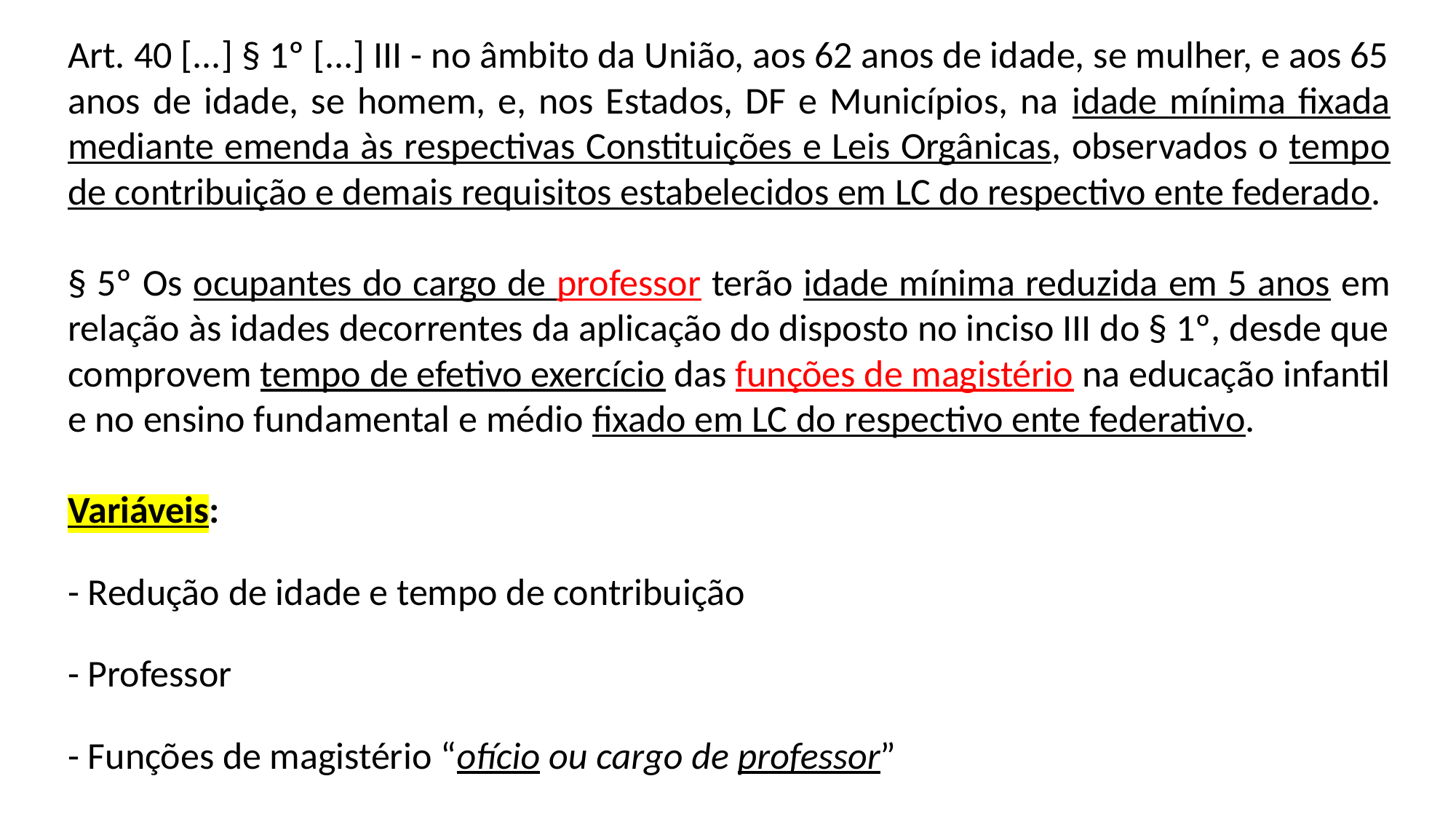

Art. 40 [...] § 1º [...] III - no âmbito da União, aos 62 anos de idade, se mulher, e aos 65 anos de idade, se homem, e, nos Estados, DF e Municípios, na idade mínima fixada mediante emenda às respectivas Constituições e Leis Orgânicas, observados o tempo de contribuição e demais requisitos estabelecidos em LC do respectivo ente federado.

§ 5º Os ocupantes do cargo de professor terão idade mínima reduzida em 5 anos em relação às idades decorrentes da aplicação do disposto no inciso III do § 1º, desde que comprovem tempo de efetivo exercício das funções de magistério na educação infantil e no ensino fundamental e médio fixado em LC do respectivo ente federativo.

Variáveis:

- Redução de idade e tempo de contribuição

- Professor

- Funções de magistério “ofício ou cargo de professor”